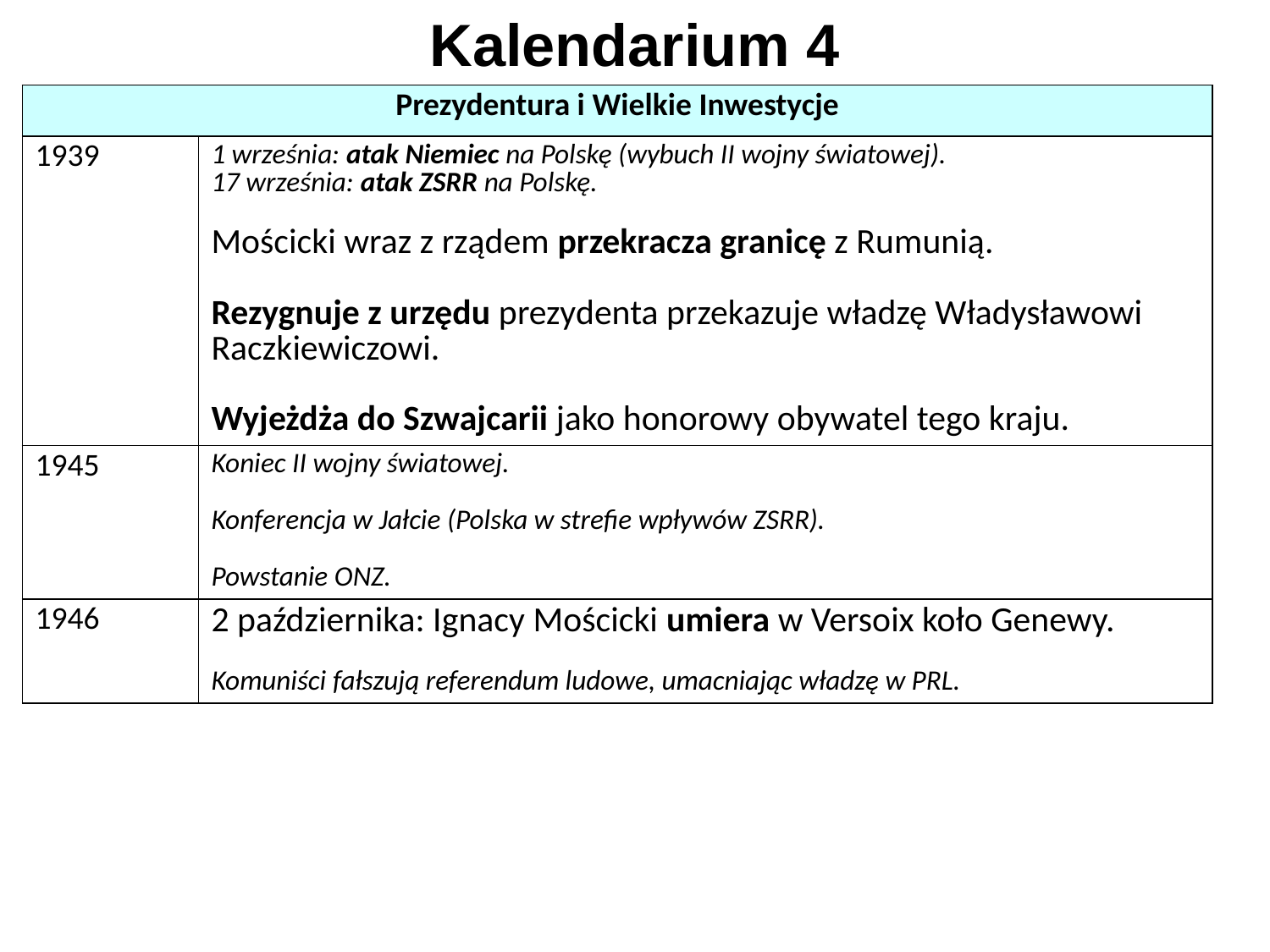

# Kalendarium 4
| Prezydentura i Wielkie Inwestycje |  |
| --- | --- |
| 1939 | 1 września: atak Niemiec na Polskę (wybuch II wojny światowej). 17 września: atak ZSRR na Polskę. Mościcki wraz z rządem przekracza granicę z Rumunią. Rezygnuje z urzędu prezydenta przekazuje władzę Władysławowi Raczkiewiczowi. Wyjeżdża do Szwajcarii jako honorowy obywatel tego kraju. |
| 1945 | Koniec II wojny światowej. Konferencja w Jałcie (Polska w strefie wpływów ZSRR). Powstanie ONZ. |
| 1946 | 2 października: Ignacy Mościcki umiera w Versoix koło Genewy. Komuniści fałszują referendum ludowe, umacniając władzę w PRL. |